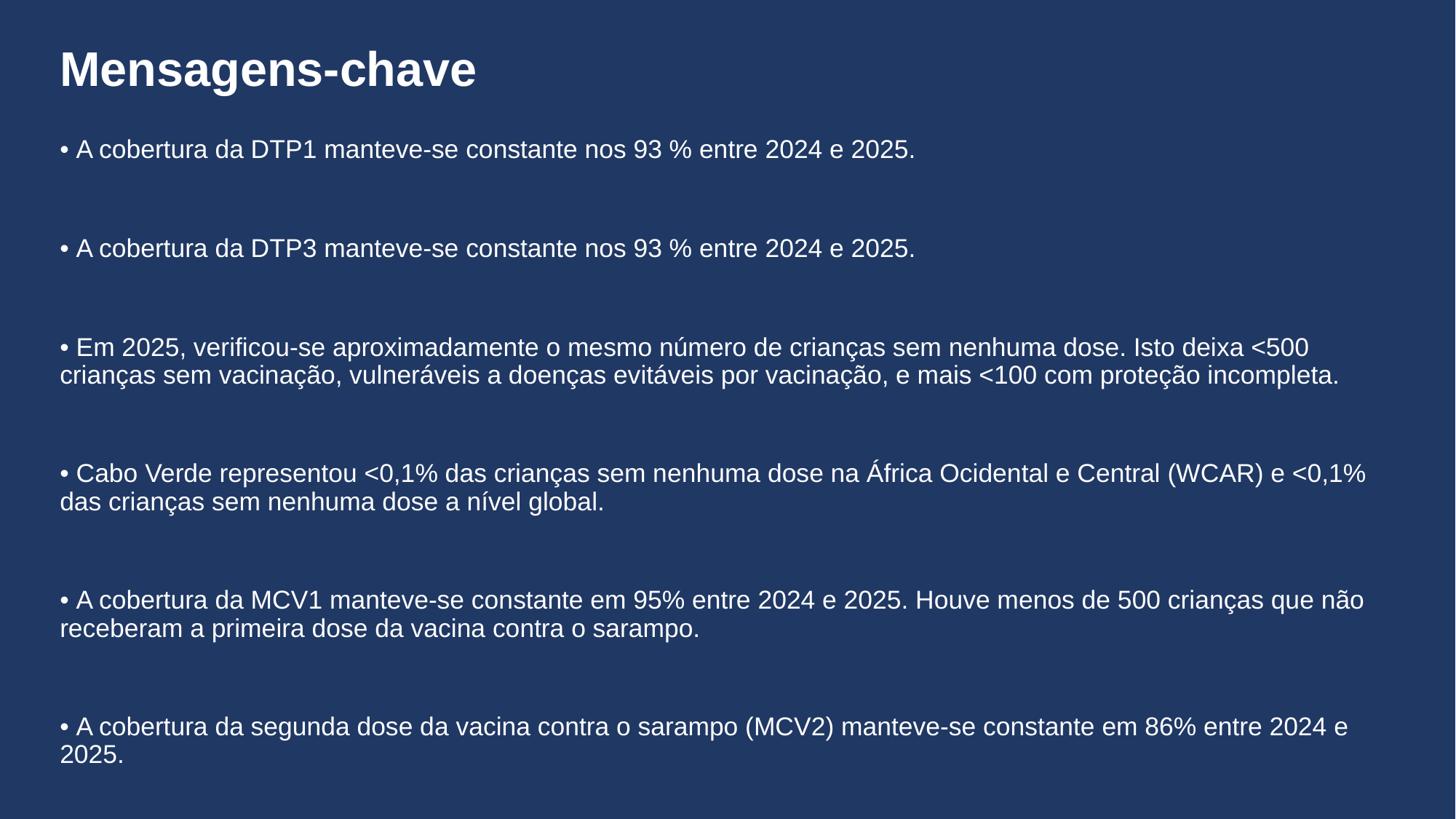

# Mensagens-chave
• A cobertura da DTP1 manteve-se constante nos 93 % entre 2024 e 2025.

• A cobertura da DTP3 manteve-se constante nos 93 % entre 2024 e 2025.

• Em 2025, verificou-se aproximadamente o mesmo número de crianças sem nenhuma dose. Isto deixa <500 crianças sem vacinação, vulneráveis a doenças evitáveis por vacinação, e mais <100 com proteção incompleta.

• Cabo Verde representou <0,1% das crianças sem nenhuma dose na África Ocidental e Central (WCAR) e <0,1% das crianças sem nenhuma dose a nível global.

• A cobertura da MCV1 manteve-se constante em 95% entre 2024 e 2025. Houve menos de 500 crianças que não receberam a primeira dose da vacina contra o sarampo.

• A cobertura da segunda dose da vacina contra o sarampo (MCV2) manteve-se constante em 86% entre 2024 e 2025.

• A cobertura da última dose da vacina contra o HPV (HPVc) entre as raparigas manteve-se constante em 99% em 2025.